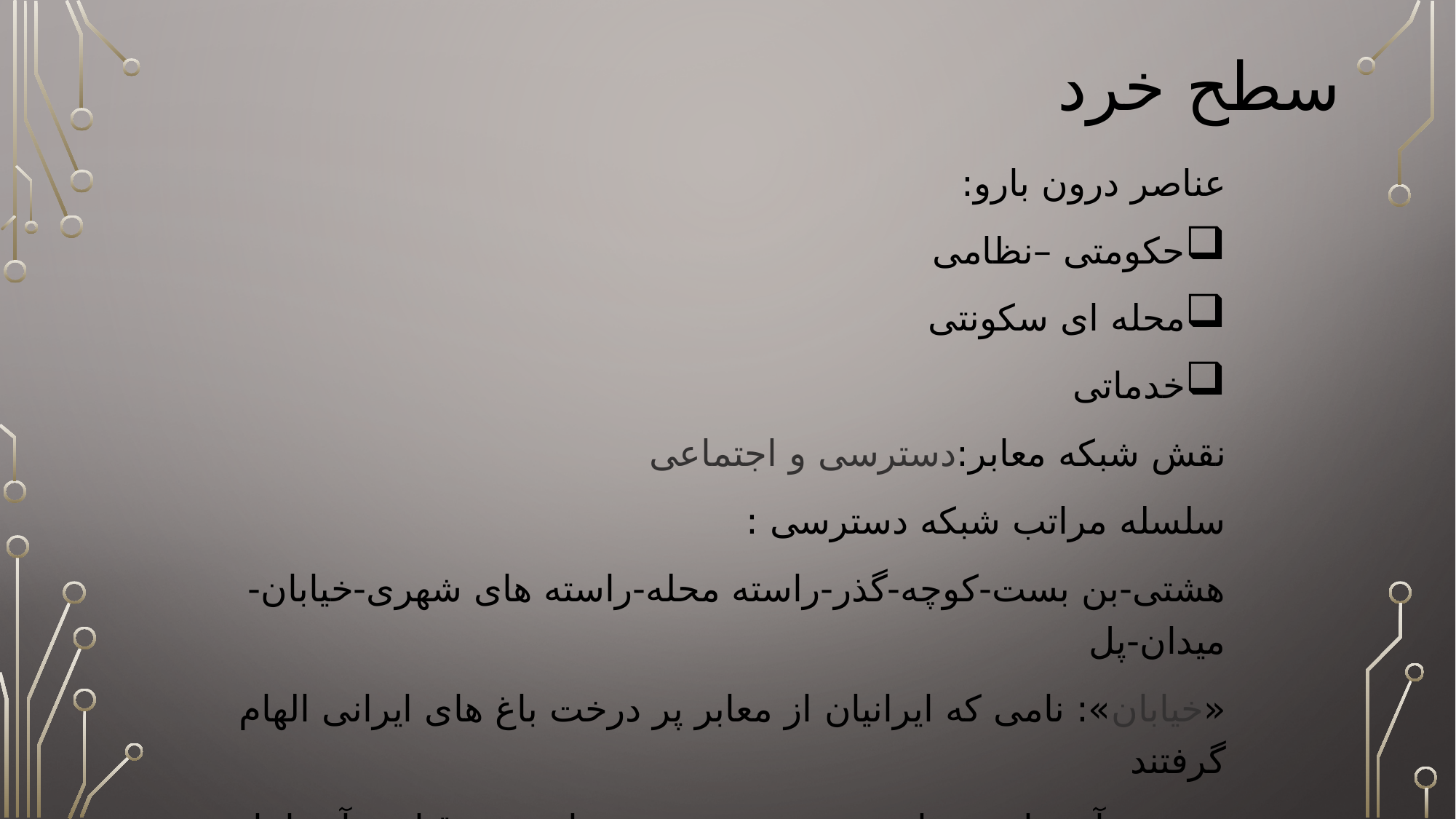

# سطح خرد
عناصر درون بارو:
حکومتی –نظامی
محله ای سکونتی
خدماتی
نقش شبکه معابر:دسترسی و اجتماعی
سلسله مراتب شبکه دسترسی :
هشتی-بن بست-کوچه-گذر-راسته محله-راسته های شهری-خیابان-میدان-پل
«خیابان»: نامی که ایرانیان از معابر پر درخت باغ های ایرانی الهام گرفتند
سیستم آبرسانی: ساختن بند در مسیر رودخانه,حفر قنات وآب انبار